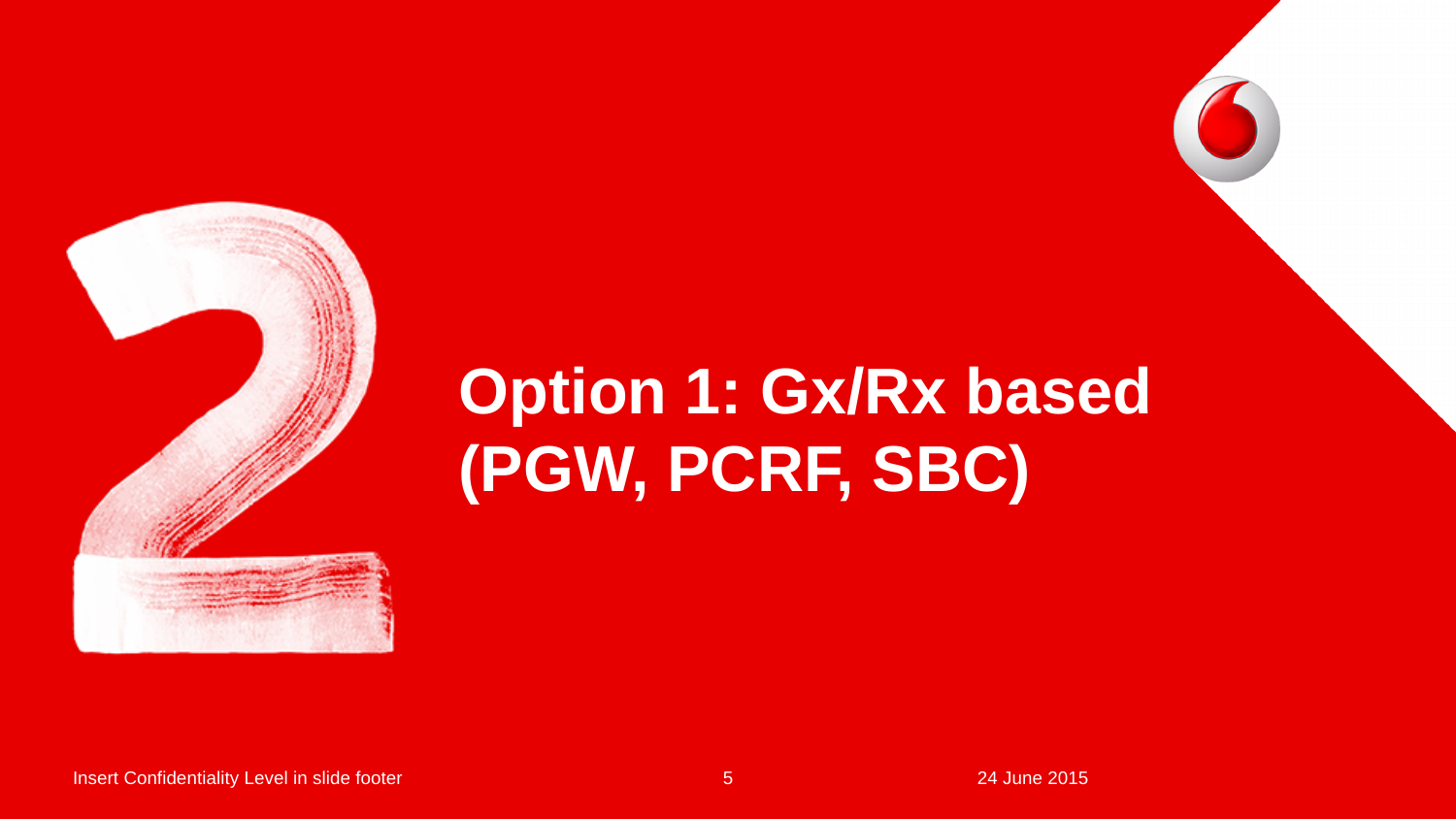

# Option 1: Gx/Rx based (PGW, PCRF, SBC)
Insert Confidentiality Level in slide footer
24 June 2015
5